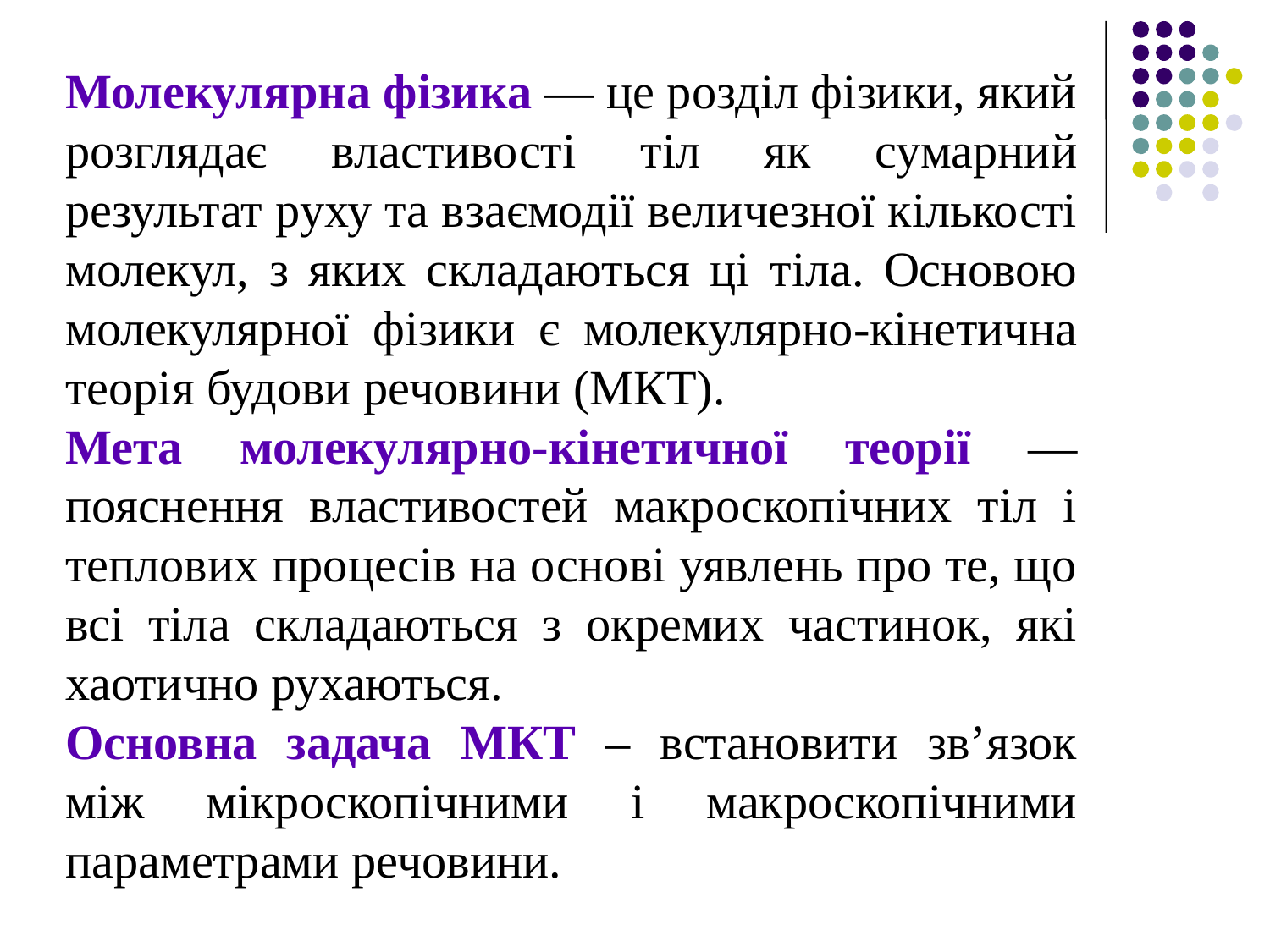

Молекулярна фізика — це розділ фізики, який розглядає властивості тіл як сумарний результат руху та взаємодії величезної кількості молекул, з яких складаються ці тіла. Основою молекулярної фізики є молекулярно-кінетична теорія будови речовини (МКТ).
Мета молекулярно-кінетичної теорії — пояснення властивостей макроскопічних тіл і теплових процесів на основі уявлень про те, що всі тіла складаються з окремих частинок, які хаотично рухаються.
Основна задача МКТ – встановити зв’язок між мікроскопічними і макроскопічними параметрами речовини.